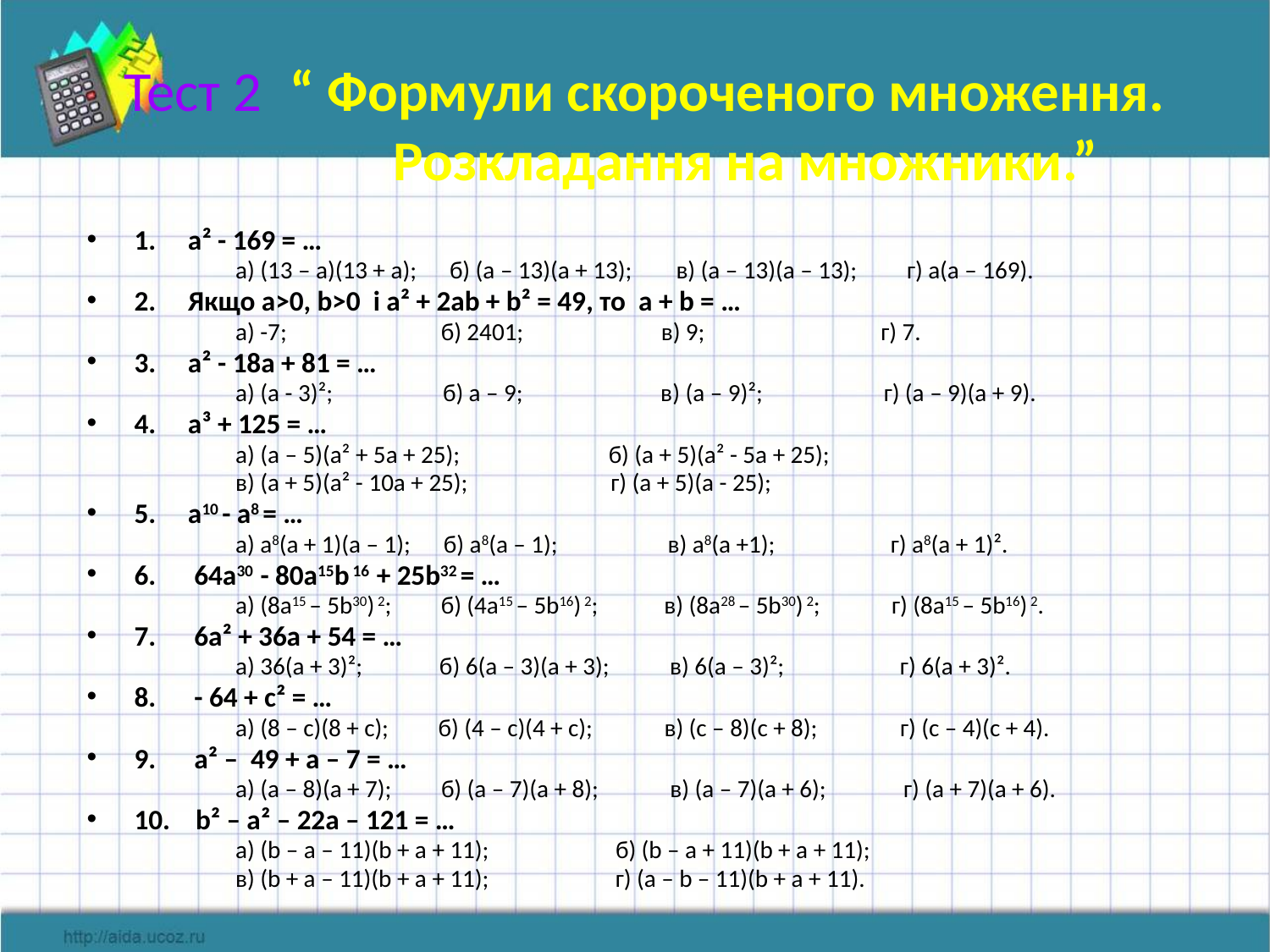

# Тест 2  “ Формули скороченого множення. Розкладання на множники.”
1.     a² - 169 = …
                           a) (13 – a)(13 + a);      б) (a – 13)(a + 13);        в) (a – 13)(a – 13);         г) a(a – 169).
2.     Якщо a>0, b>0  і a² + 2ab + b² = 49, то  a + b = …
                           a) -7;                            б) 2401;                         в) 9;                                г) 7.
3.     a² - 18a + 81 = …
                           a) (a - 3)²;                    б) a – 9;                         в) (a – 9)²;                      г) (a – 9)(a + 9).
4.     a³ + 125 = …
                           a) (a – 5)(a² + 5a + 25);                           б) (a + 5)(a² - 5a + 25);
                           в) (a + 5)(a² - 10a + 25);                          г) (a + 5)(a - 25);
5.     a10 - a8 = …
                           a) a8(a + 1)(a – 1);      б) a8(a – 1);                    в) a8(a +1);                     г) a8(a + 1)².
6.      64a30  - 80a15b 16  + 25b32 = …
                           a) (8a15 – 5b30) 2;         б) (4a15 – 5b16) 2;            в) (8a28 – 5b30) 2;             г) (8a15 – 5b16) 2.
7.      6a² + 36a + 54 = …
                           a) 36(a + 3)²;              б) 6(a – 3)(a + 3);           в) 6(a – 3)²;                     г) 6(a + 3)².
8.      - 64 + c² = …
                           a) (8 – c)(8 + c);         б) (4 – c)(4 + c);             в) (c – 8)(c + 8);               г) (c – 4)(c + 4).
9.      a² –  49 + a – 7 = …
                           a) (a – 8)(a + 7);         б) (a – 7)(a + 8);             в) (a – 7)(a + 6);              г) (a + 7)(a + 6).
10.    b² – a² – 22a – 121 = …
                           a) (b – a – 11)(b + a + 11);                       б) (b – a + 11)(b + a + 11);
                           в) (b + a – 11)(b + a + 11);                       г) (a – b – 11)(b + a + 11).